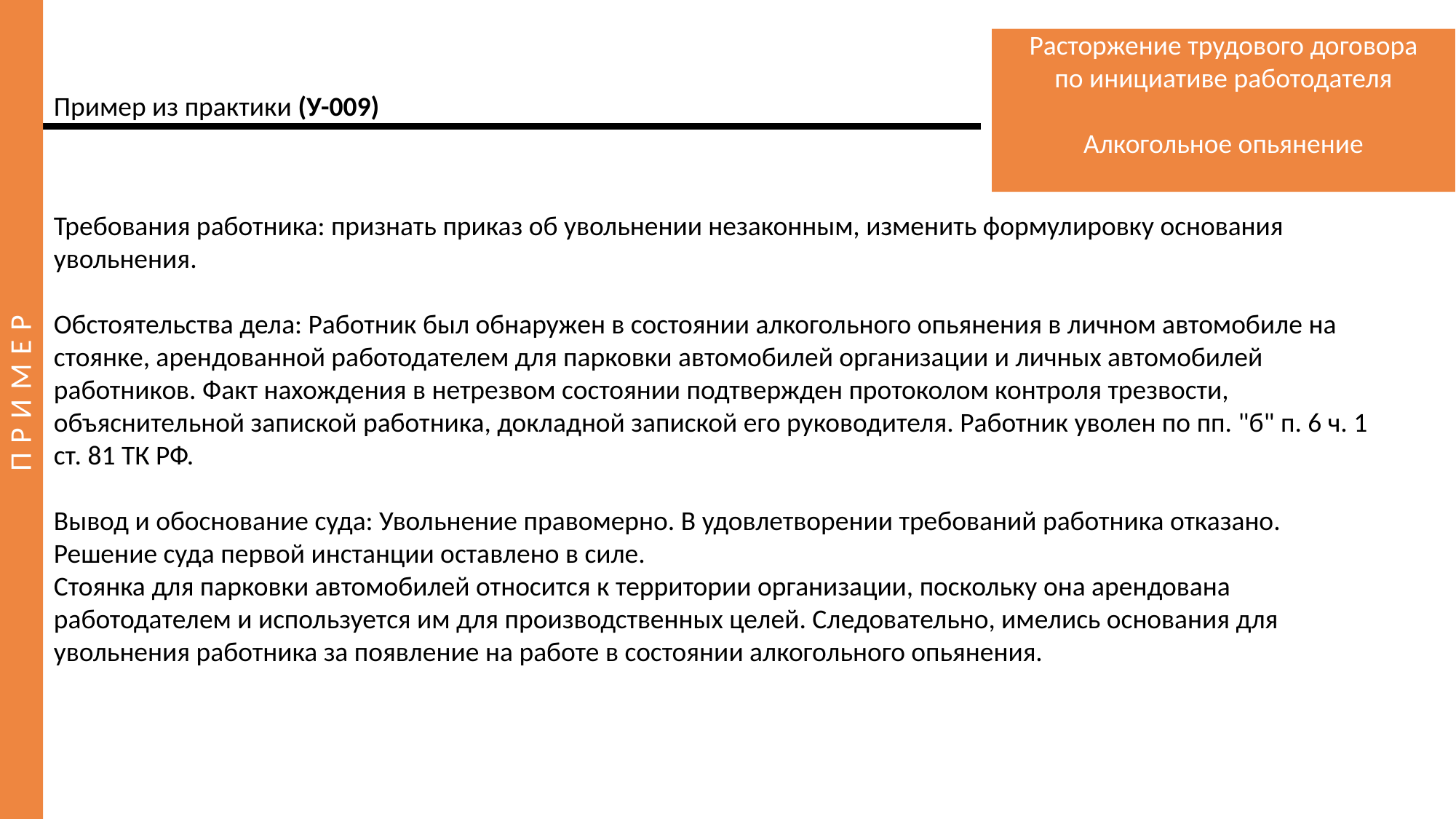

Расторжение трудового договора по инициативе работодателя

Алкогольное опьянение

Пример из практики (У-009)
Требования работника: признать приказ об увольнении незаконным, изменить формулировку основания увольнения.

Обстоятельства дела: Работник был обнаружен в состоянии алкогольного опьянения в личном автомобиле на стоянке, арендованной работодателем для парковки автомобилей организации и личных автомобилей работников. Факт нахождения в нетрезвом состоянии подтвержден протоколом контроля трезвости, объяснительной запиской работника, докладной запиской его руководителя. Работник уволен по пп. "б" п. 6 ч. 1 ст. 81 ТК РФ.

Вывод и обоснование суда: Увольнение правомерно. В удовлетворении требований работника отказано. Решение суда первой инстанции оставлено в силе.
Стоянка для парковки автомобилей относится к территории организации, поскольку она арендована работодателем и используется им для производственных целей. Следовательно, имелись основания для увольнения работника за появление на работе в состоянии алкогольного опьянения.

ПРИМЕР